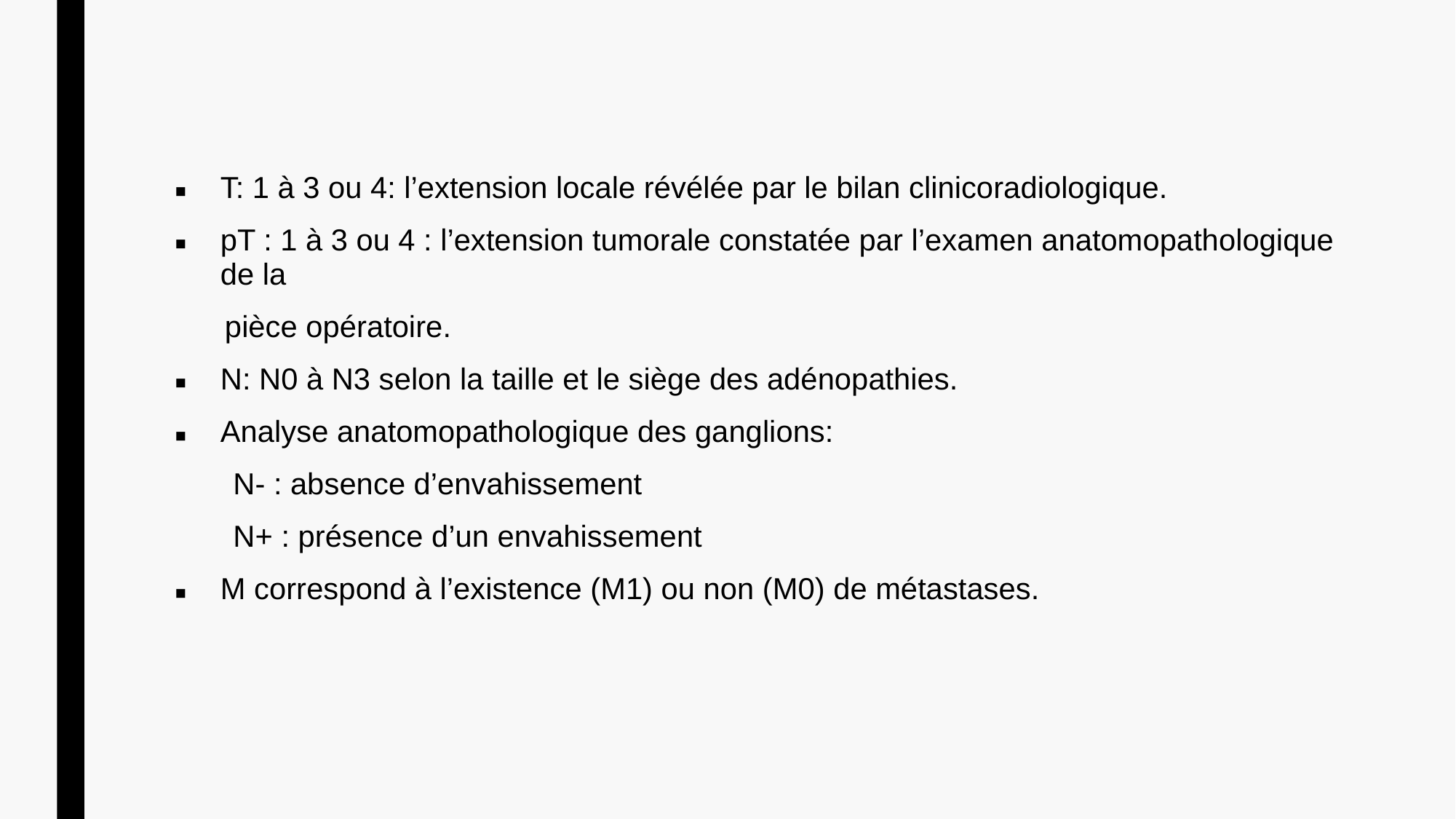

T: 1 à 3 ou 4: l’extension locale révélée par le bilan clinicoradiologique.
pT : 1 à 3 ou 4 : l’extension tumorale constatée par l’examen anatomopathologique de la
      pièce opératoire.
N: N0 à N3 selon la taille et le siège des adénopathies.
Analyse anatomopathologique des ganglions:
       N- : absence d’envahissement
       N+ : présence d’un envahissement
M correspond à l’existence (M1) ou non (M0) de métastases.